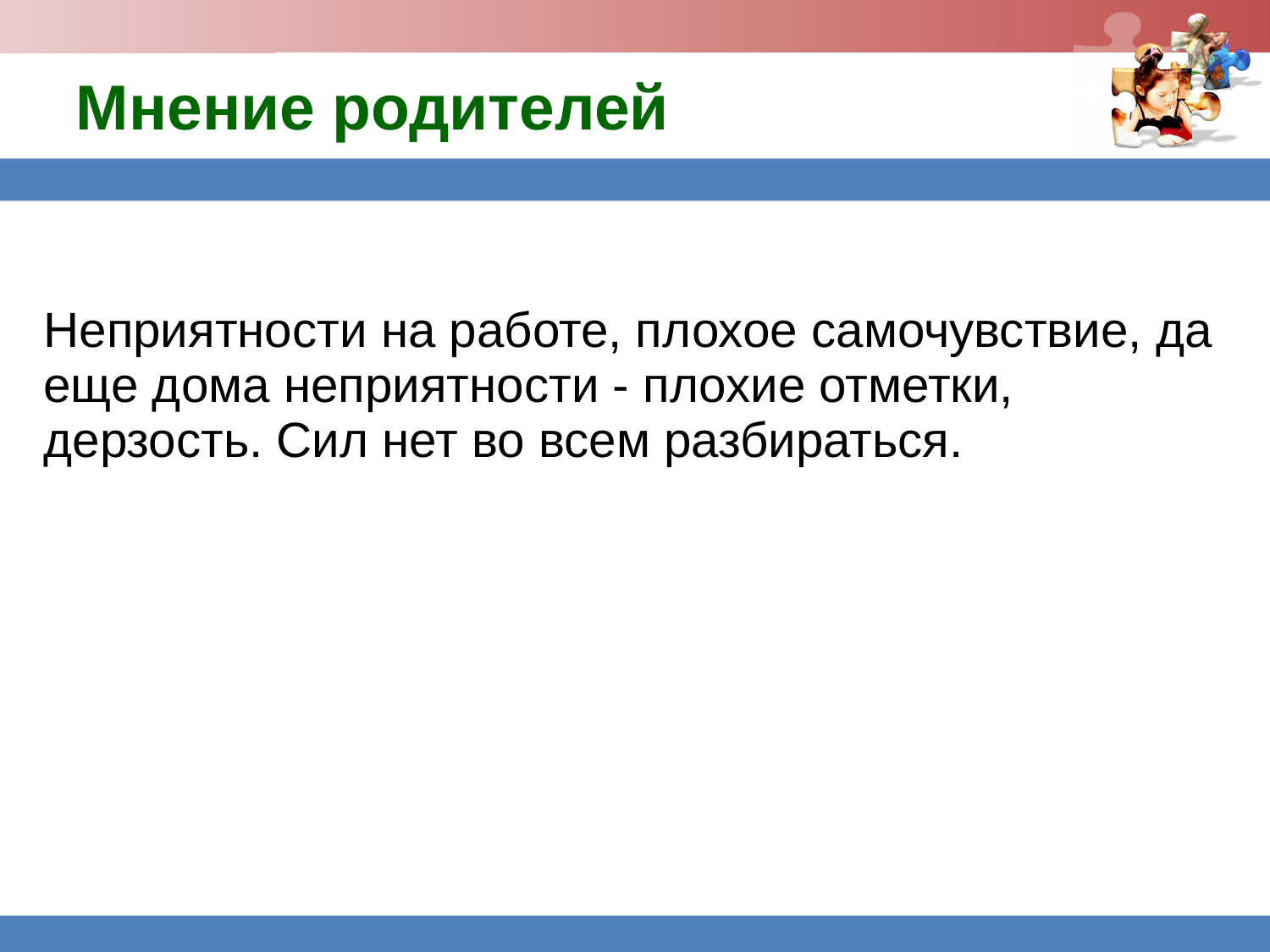

Мнение родителей
| Неприятности на работе, плохое самочувствие, да еще дома неприятности - плохие отметки, дерзость. Сил нет во всем разбираться. |
| --- |